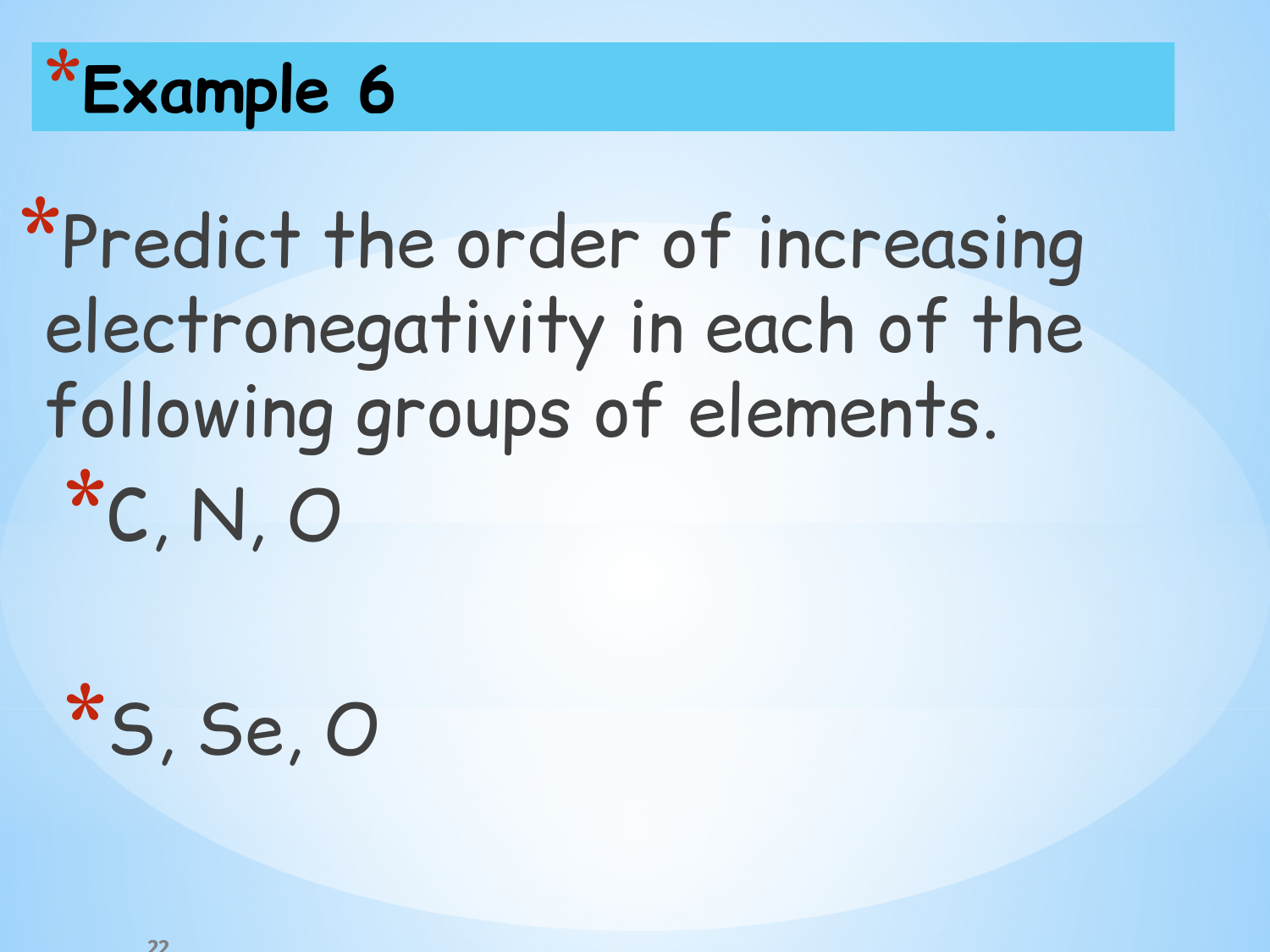

Example 6
Predict the order of increasing electronegativity in each of the following groups of elements.
C, N, O

S, Se, O

22